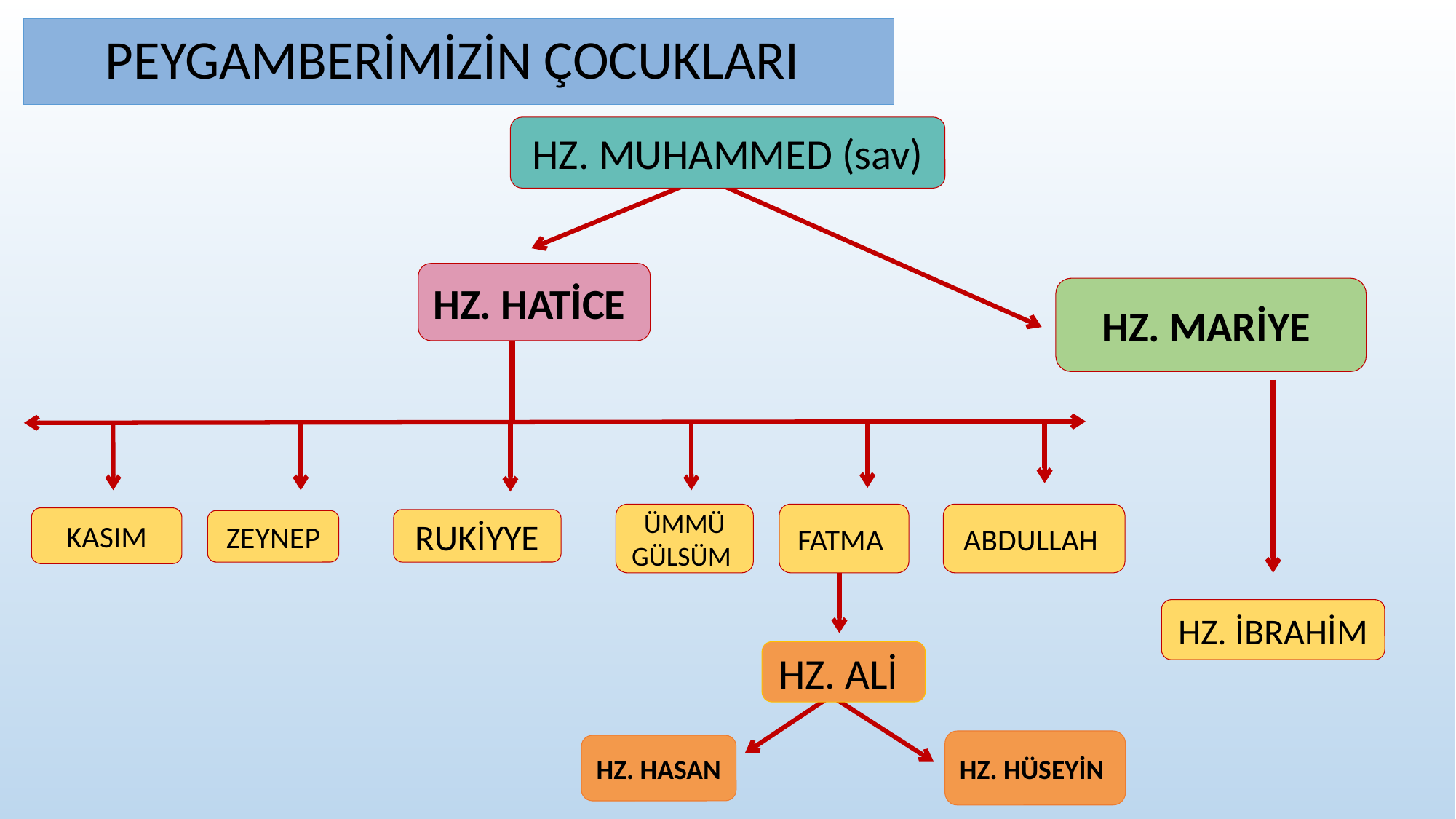

# PEYGAMBERİMİZİN ÇOCUKLARI
HZ. MUHAMMED (sav)
HZ. HATİCE
HZ. MARİYE
ÜMMÜ GÜLSÜM
FATMA
ABDULLAH
KASIM
RUKİYYE
ZEYNEP
HZ. İBRAHİM
HZ. ALİ
HZ. HÜSEYİN
HZ. HASAN